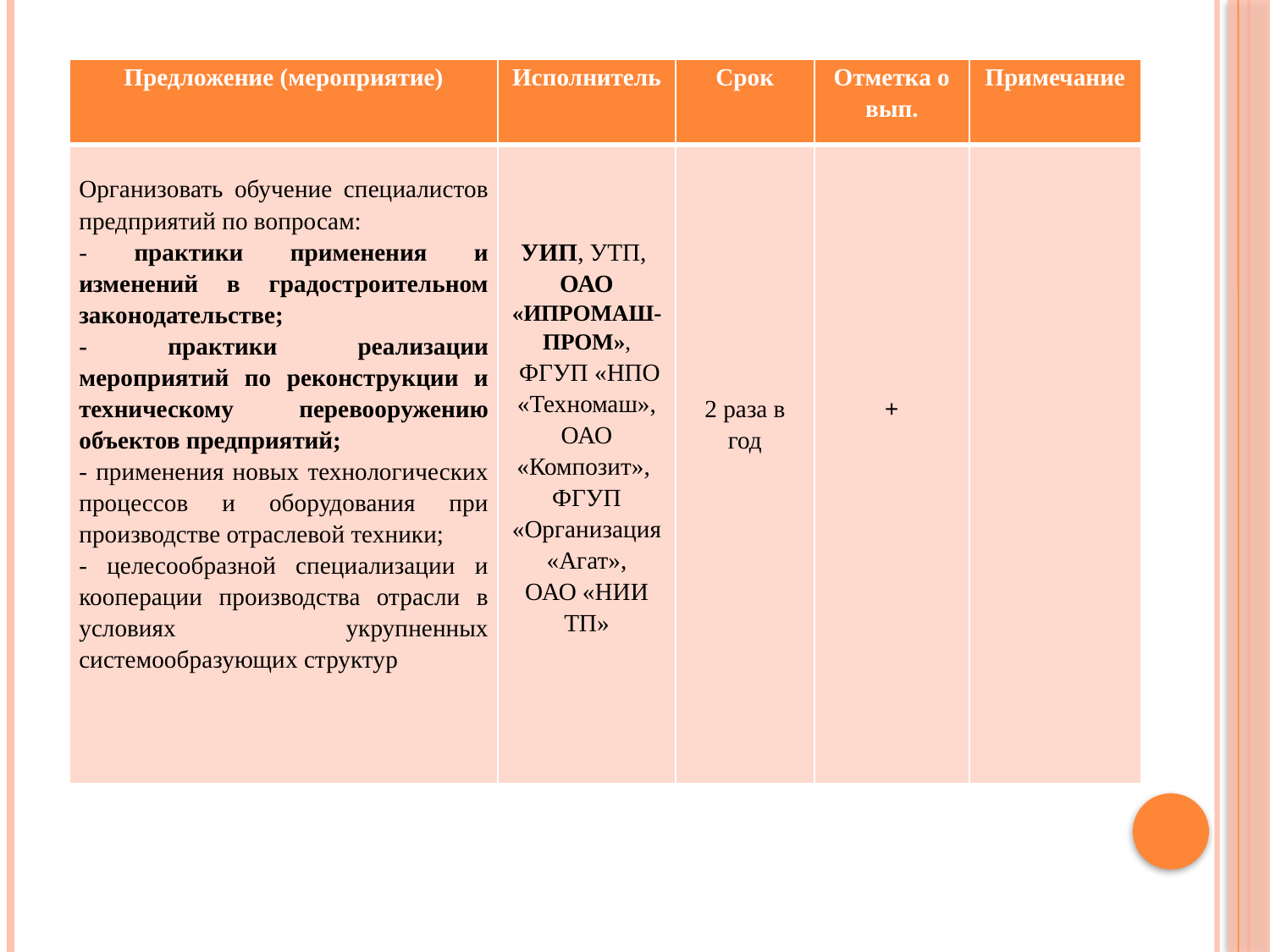

| Предложение (мероприятие) | Исполнитель | Срок | Отметка о вып. | Примечание |
| --- | --- | --- | --- | --- |
| Организовать обучение специалистов предприятий по вопросам: - практики применения и изменений в градостроительном законодательстве; - практики реализации мероприятий по реконструкции и техническому перевооружению объектов предприятий; - применения новых технологических процессов и оборудования при производстве отраслевой техники; - целесообразной специализации и кооперации производства отрасли в условиях укрупненных системообразующих структур | УИП, УТП, ОАО «ИПРОМАШ-ПРОМ», ФГУП «НПО «Техномаш», ОАО «Композит», ФГУП «Организация «Агат», ОАО «НИИ ТП» | 2 раза в год | + |  |